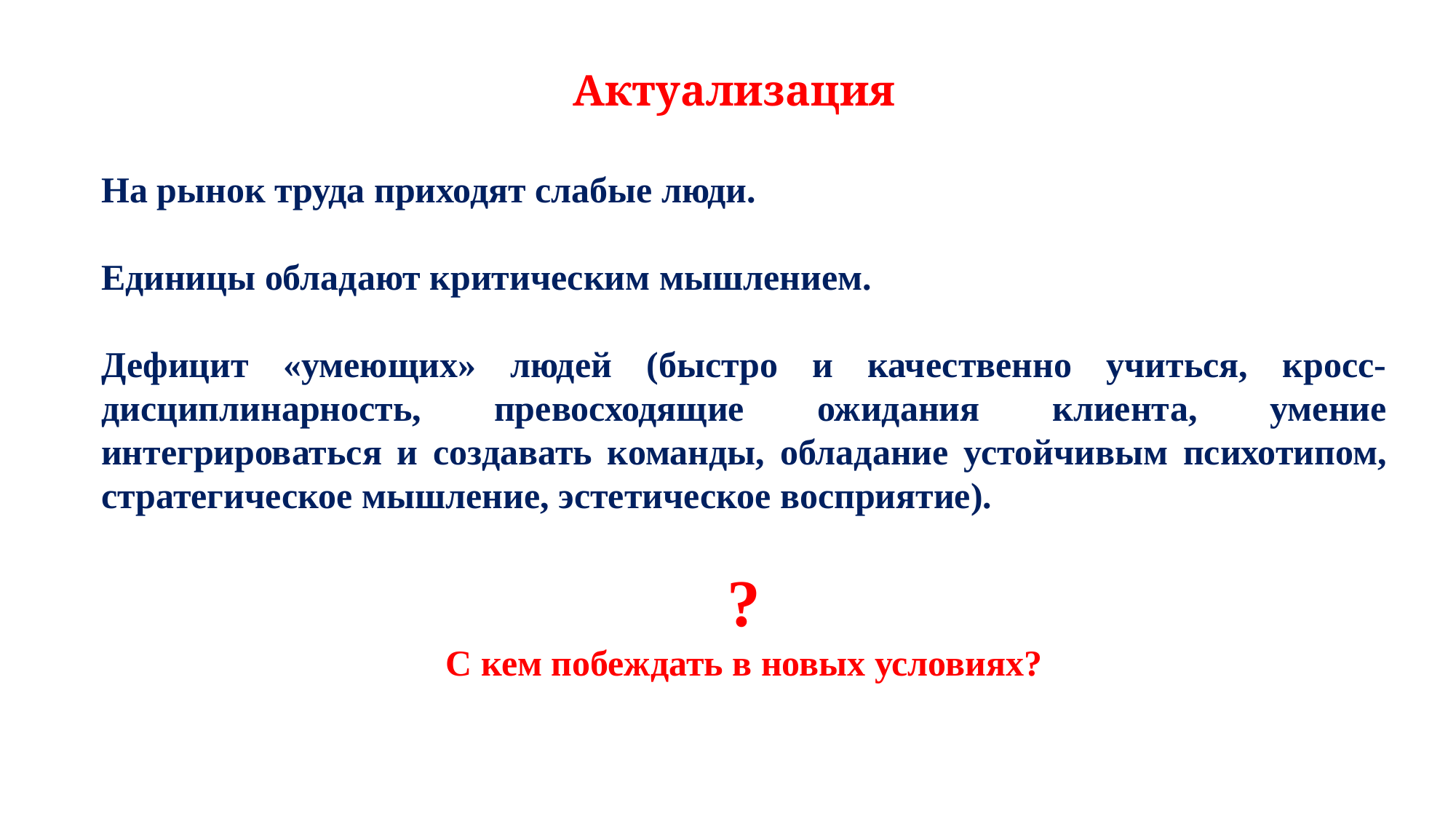

# Актуализация
На рынок труда приходят слабые люди.

Единицы обладают критическим мышлением.

Дефицит «умеющих» людей (быстро и качественно учиться, кросс-дисциплинарность, превосходящие ожидания клиента, умение интегрироваться и создавать команды, обладание устойчивым психотипом, стратегическое мышление, эстетическое восприятие).

?
С кем побеждать в новых условиях?